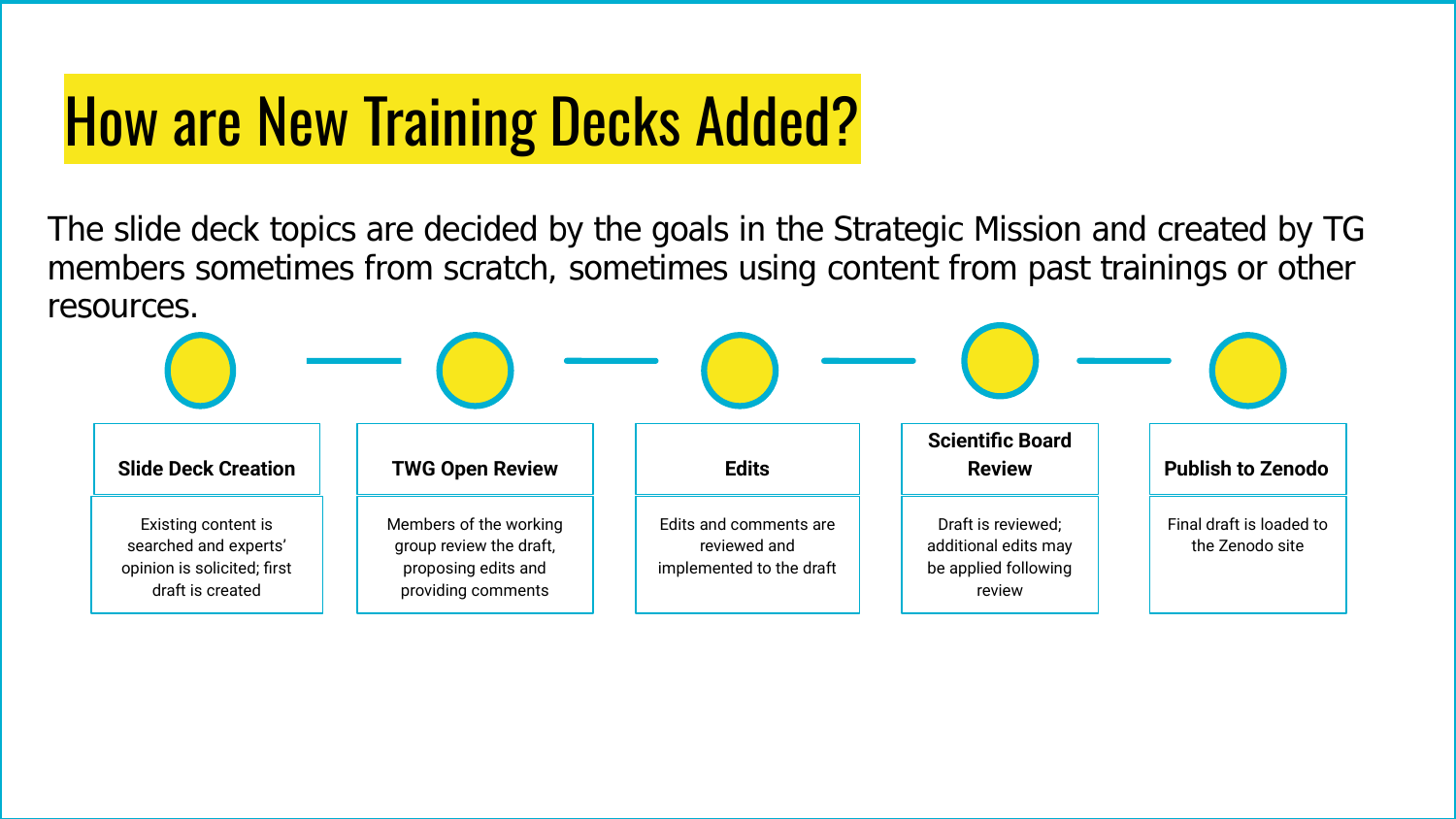

# How are New Training Decks Added?
The slide deck topics are decided by the goals in the Strategic Mission and created by TG members sometimes from scratch, sometimes using content from past trainings or other resources.

Slide Deck Creation
Existing content is searched and experts’ opinion is solicited; first draft is created

Edits
Edits and comments are reviewed and implemented to the draft
TWG Open Review
Members of the working group review the draft, proposing edits and providing comments
Scientific Board Review
Draft is reviewed; additional edits may be applied following review
Publish to Zenodo
Final draft is loaded to the Zenodo site